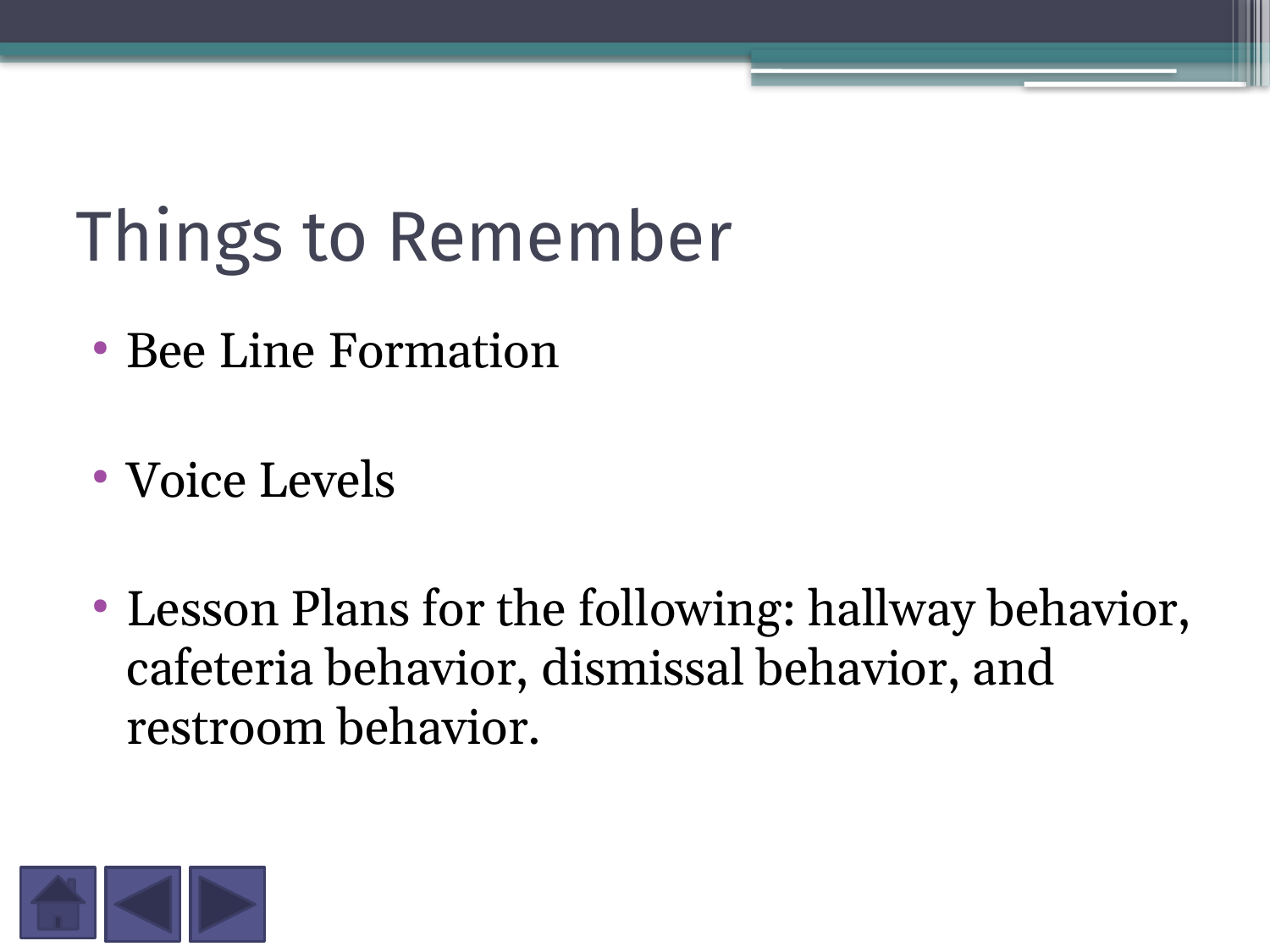

# Things to Remember
Bee Line Formation

Voice Levels

Lesson Plans for the following: hallway behavior, cafeteria behavior, dismissal behavior, and restroom behavior.